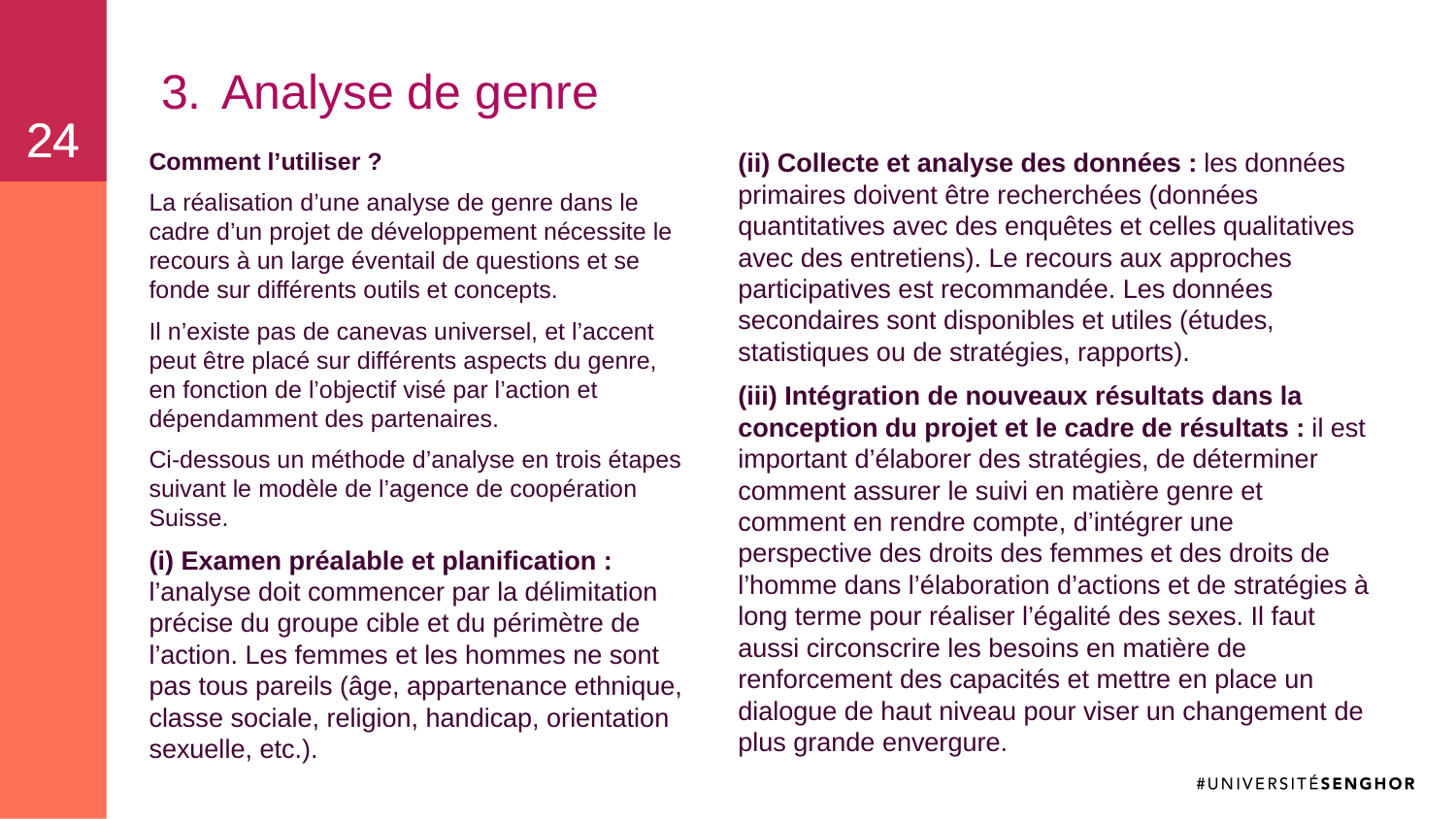

24
24
# Analyse de genre
Comment l’utiliser ?
La réalisation d’une analyse de genre dans le cadre d’un projet de développement nécessite le recours à un large éventail de questions et se fonde sur différents outils et concepts.
Il n’existe pas de canevas universel, et l’accent peut être placé sur différents aspects du genre, en fonction de l’objectif visé par l’action et dépendamment des partenaires.
Ci-dessous un méthode d’analyse en trois étapes suivant le modèle de l’agence de coopération Suisse.
(i) Examen préalable et planification : l’analyse doit commencer par la délimitation précise du groupe cible et du périmètre de l’action. Les femmes et les hommes ne sont pas tous pareils (âge, appartenance ethnique, classe sociale, religion, handicap, orientation sexuelle, etc.).
(ii) Collecte et analyse des données : les données primaires doivent être recherchées (données quantitatives avec des enquêtes et celles qualitatives avec des entretiens). Le recours aux approches participatives est recommandée. Les données secondaires sont disponibles et utiles (études, statistiques ou de stratégies, rapports).
(iii) Intégration de nouveaux résultats dans la conception du projet et le cadre de résultats : il est important d’élaborer des stratégies, de déterminer comment assurer le suivi en matière genre et comment en rendre compte, d’intégrer une perspective des droits des femmes et des droits de l’homme dans l’élaboration d’actions et de stratégies à long terme pour réaliser l’égalité des sexes. Il faut aussi circonscrire les besoins en matière de renforcement des capacités et mettre en place un dialogue de haut niveau pour viser un changement de plus grande envergure.